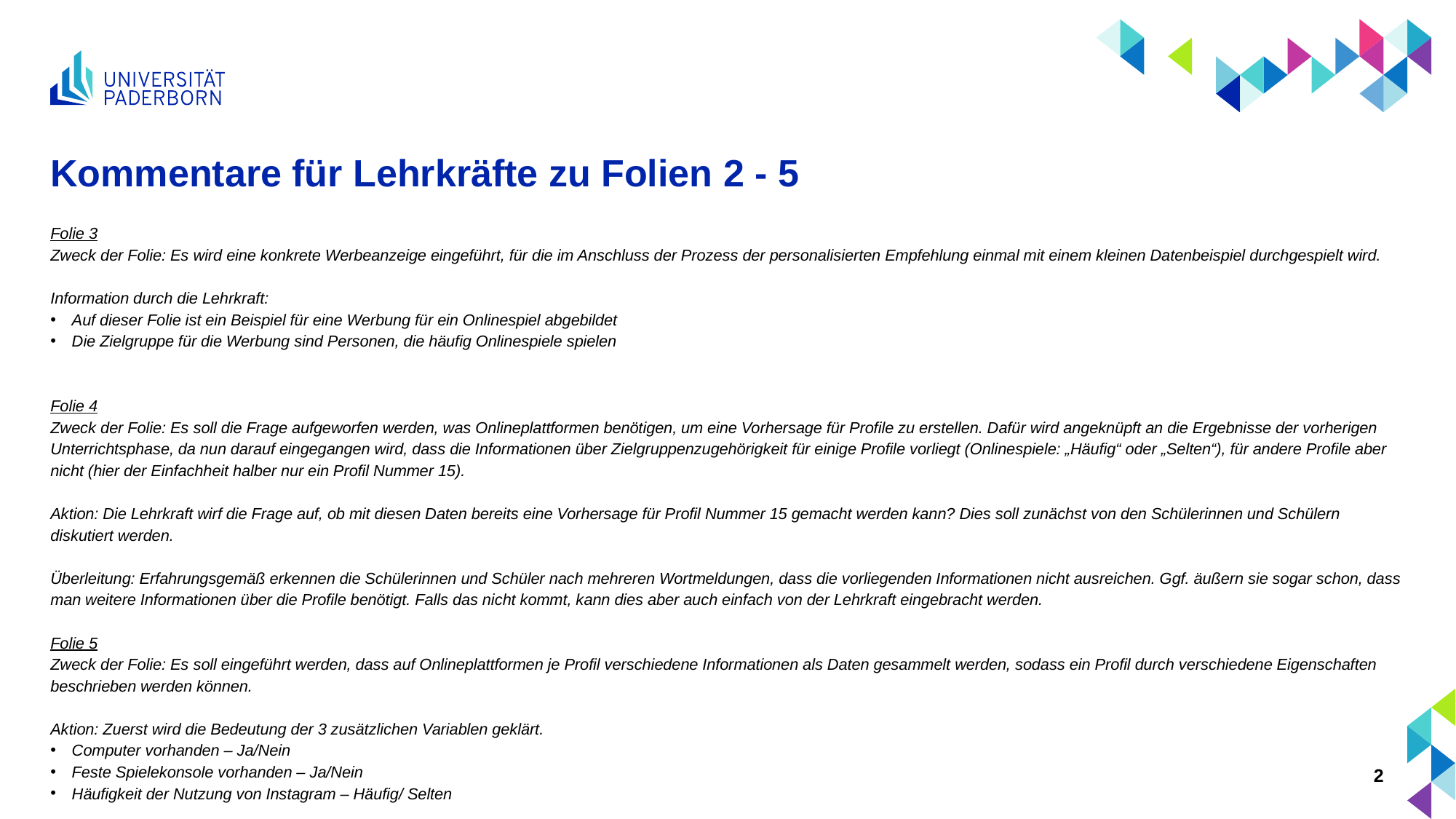

# Kommentare für Lehrkräfte zu Folien 2 - 5
Folie 3
Zweck der Folie: Es wird eine konkrete Werbeanzeige eingeführt, für die im Anschluss der Prozess der personalisierten Empfehlung einmal mit einem kleinen Datenbeispiel durchgespielt wird.

Information durch die Lehrkraft:
Auf dieser Folie ist ein Beispiel für eine Werbung für ein Onlinespiel abgebildet
Die Zielgruppe für die Werbung sind Personen, die häufig Onlinespiele spielen

Folie 4
Zweck der Folie: Es soll die Frage aufgeworfen werden, was Onlineplattformen benötigen, um eine Vorhersage für Profile zu erstellen. Dafür wird angeknüpft an die Ergebnisse der vorherigen Unterrichtsphase, da nun darauf eingegangen wird, dass die Informationen über Zielgruppenzugehörigkeit für einige Profile vorliegt (Onlinespiele: „Häufig“ oder „Selten“), für andere Profile aber nicht (hier der Einfachheit halber nur ein Profil Nummer 15).

Aktion: Die Lehrkraft wirf die Frage auf, ob mit diesen Daten bereits eine Vorhersage für Profil Nummer 15 gemacht werden kann? Dies soll zunächst von den Schülerinnen und Schülern diskutiert werden.

Überleitung: Erfahrungsgemäß erkennen die Schülerinnen und Schüler nach mehreren Wortmeldungen, dass die vorliegenden Informationen nicht ausreichen. Ggf. äußern sie sogar schon, dass man weitere Informationen über die Profile benötigt. Falls das nicht kommt, kann dies aber auch einfach von der Lehrkraft eingebracht werden.

Folie 5
Zweck der Folie: Es soll eingeführt werden, dass auf Onlineplattformen je Profil verschiedene Informationen als Daten gesammelt werden, sodass ein Profil durch verschiedene Eigenschaften beschrieben werden können.

Aktion: Zuerst wird die Bedeutung der 3 zusätzlichen Variablen geklärt.
Computer vorhanden – Ja/Nein
Feste Spielekonsole vorhanden – Ja/Nein
Häufigkeit der Nutzung von Instagram – Häufig/ Selten

2